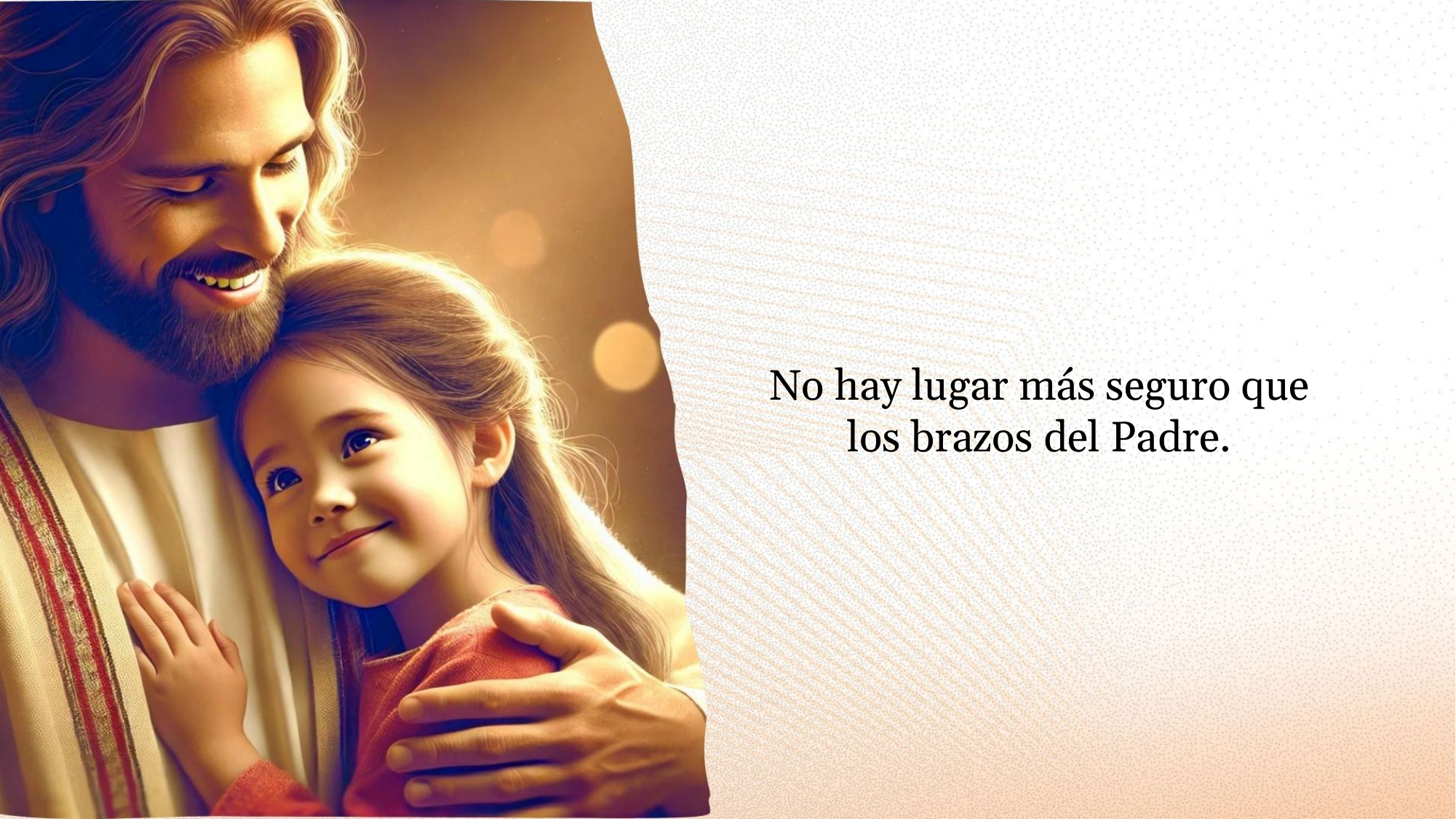

No hay lugar más seguro que los brazos del Padre.